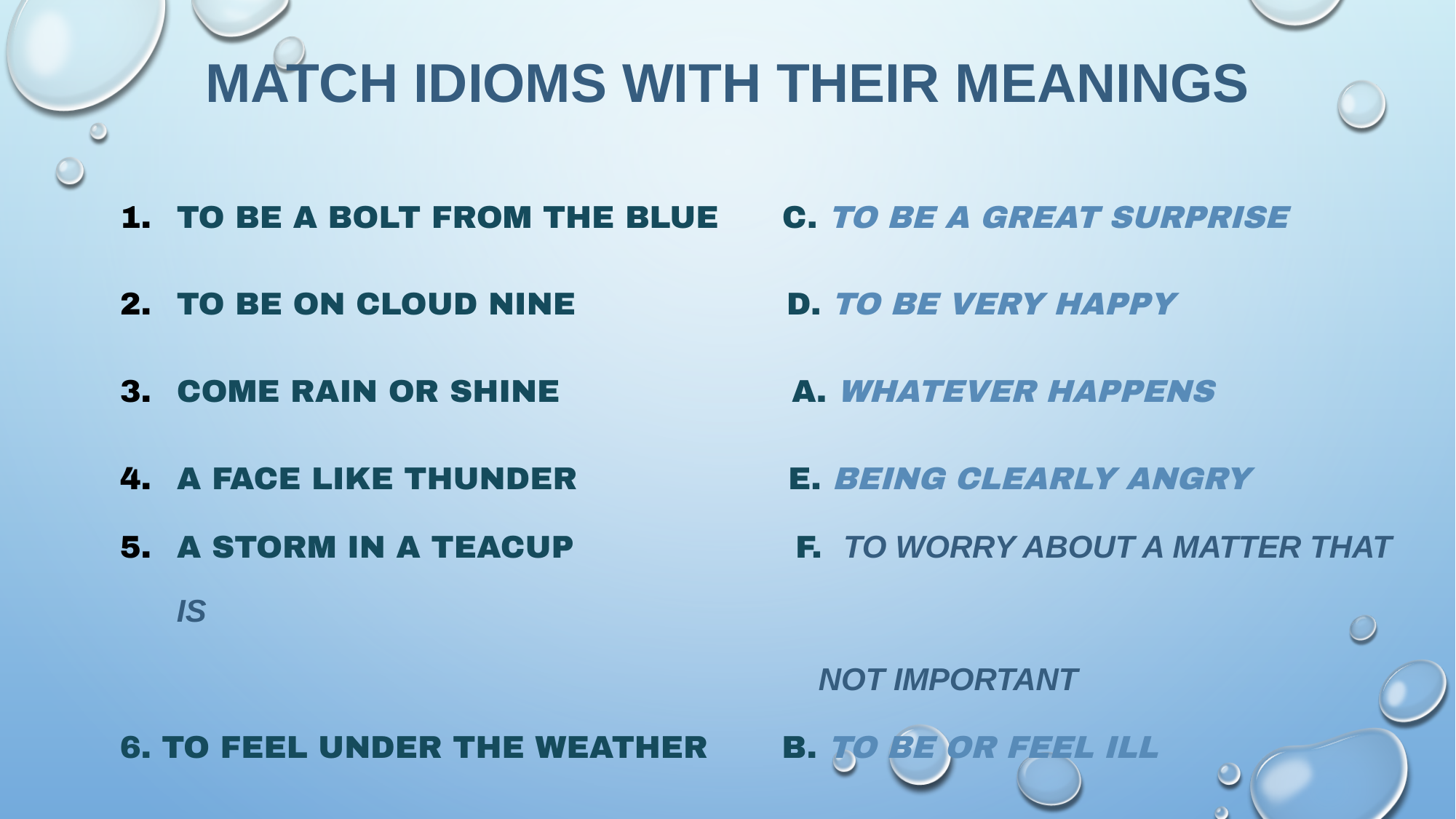

# Match idioms with their meanings
to be a bolt from the blue      c. to be a great surprise
to be on cloud nine                    d. to be very happy
come rain or shine                      a. whatever happens
A face like thunder                    e. being clearly angry
A storm in a teacup                     f.  to worry about a matter that is
                                                                                not important
6. to feel under the weather       b. to be or feel ill